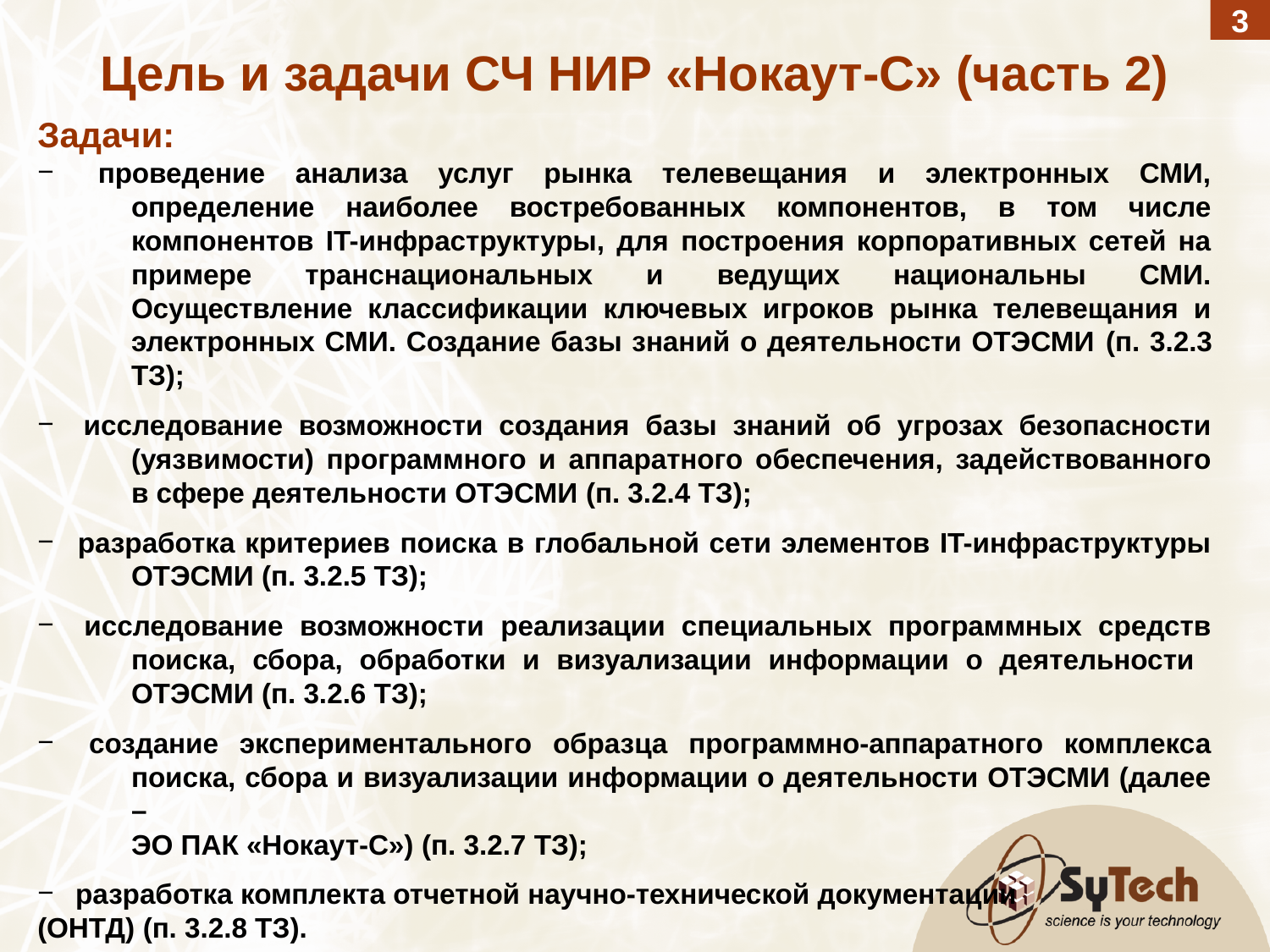

3
Цель и задачи СЧ НИР «Нокаут-С» (часть 2)
Задачи:
 проведение анализа услуг рынка телевещания и электронных СМИ, определение наиболее востребованных компонентов, в том числе компонентов IT-инфраструктуры, для построения корпоративных сетей на примере транснациональных и ведущих национальны СМИ. Осуществление классификации ключевых игроков рынка телевещания и электронных СМИ. Создание базы знаний о деятельности ОТЭСМИ (п. 3.2.3 ТЗ);
 исследование возможности создания базы знаний об угрозах безопасности (уязвимости) программного и аппаратного обеспечения, задействованного в сфере деятельности ОТЭСМИ (п. 3.2.4 ТЗ);
 разработка критериев поиска в глобальной сети элементов IT-инфраструктуры ОТЭСМИ (п. 3.2.5 ТЗ);
 исследование возможности реализации специальных программных средств поиска, сбора, обработки и визуализации информации о деятельности
ОТЭСМИ (п. 3.2.6 ТЗ);
 создание экспериментального образца программно-аппаратного комплекса поиска, сбора и визуализации информации о деятельности ОТЭСМИ (далее –
ЭО ПАК «Нокаут-С») (п. 3.2.7 ТЗ);
 разработка комплекта отчетной научно-технической документации
(ОНТД) (п. 3.2.8 ТЗ).